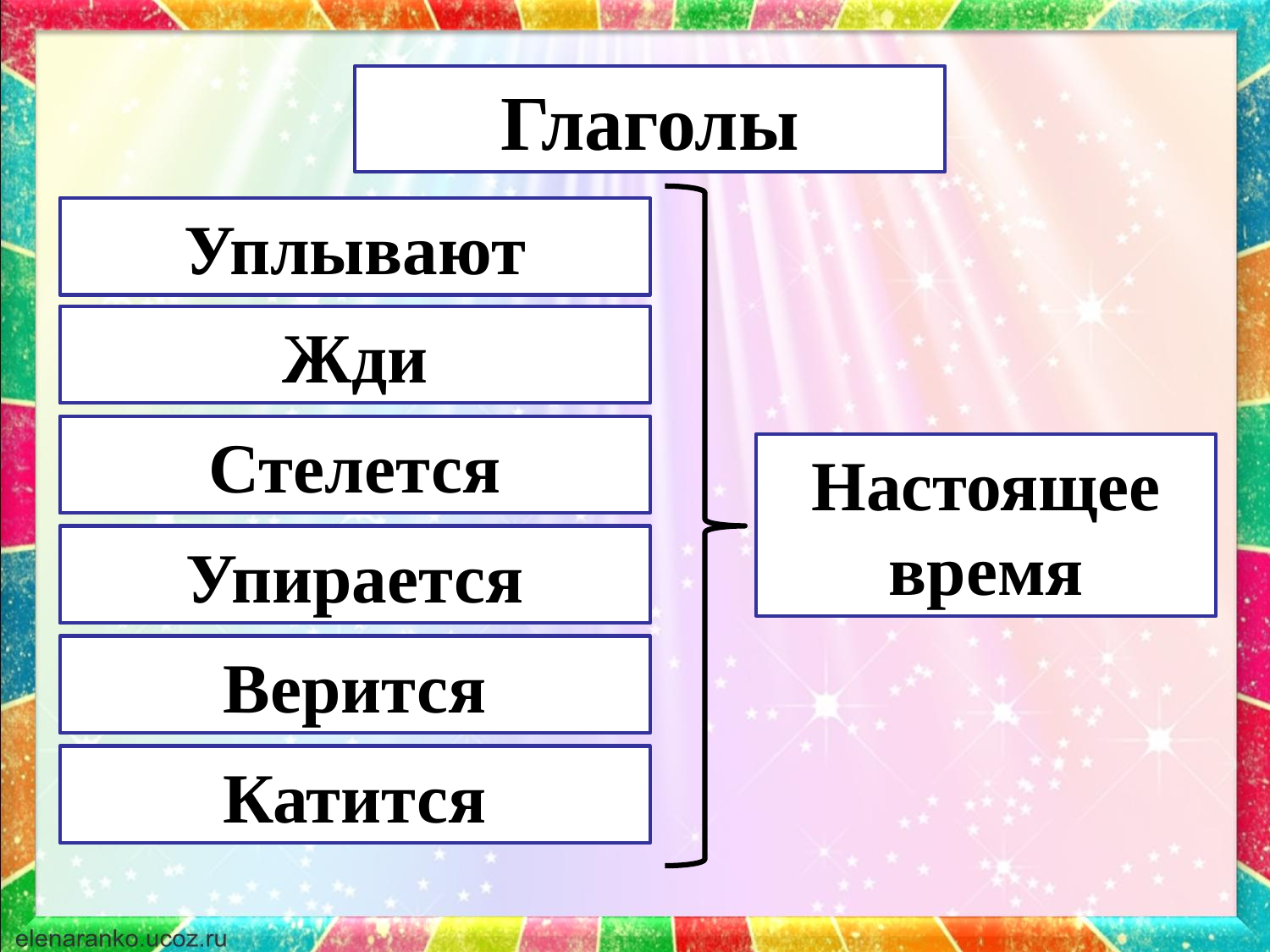

Глаголы

Уплывают
Жди
Стелется
Настоящее время
Упирается
Верится
Катится